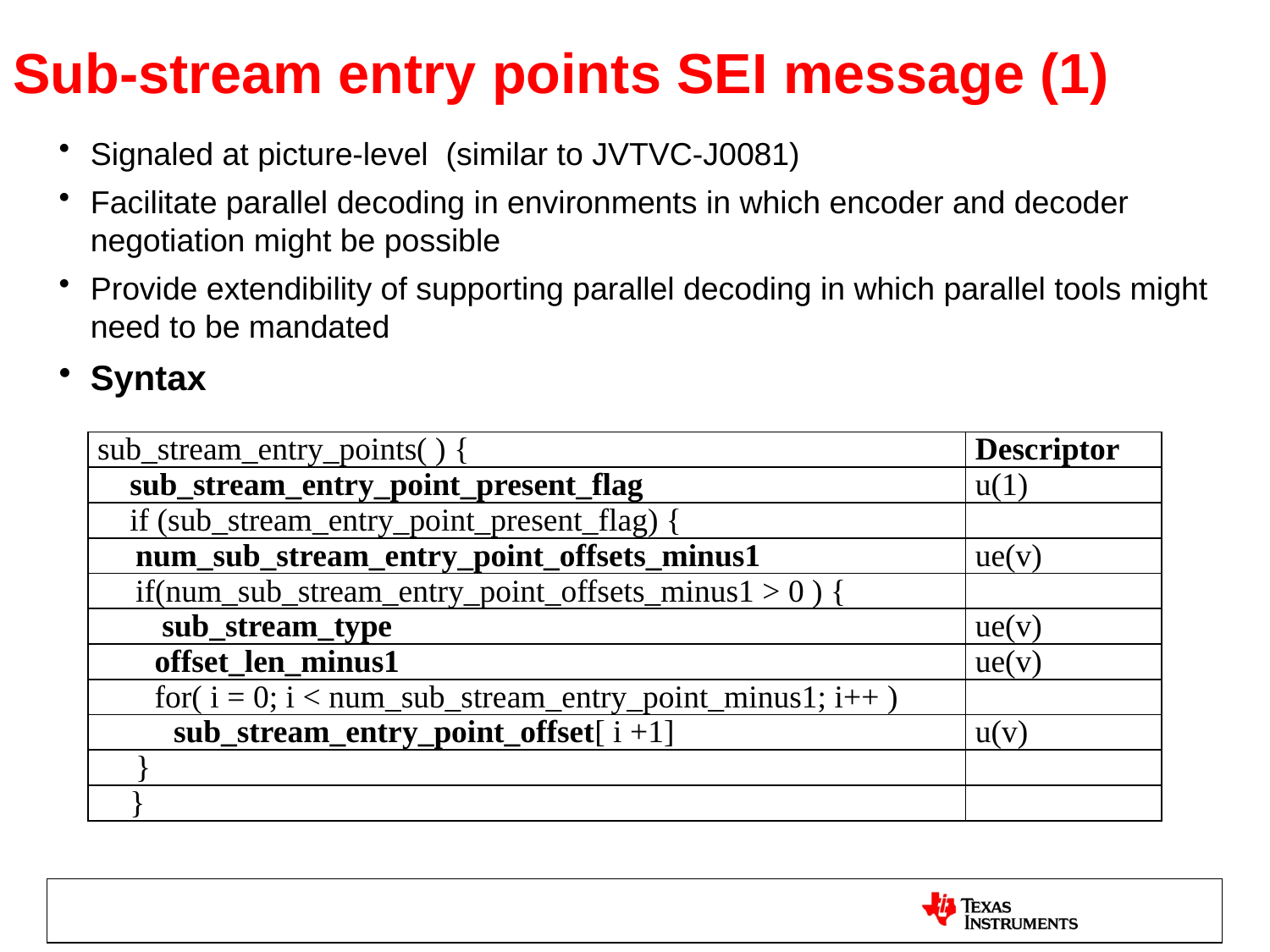

# Sub-stream entry points SEI message (1)
Signaled at picture-level  (similar to JVTVC-J0081)
Facilitate parallel decoding in environments in which encoder and decoder negotiation might be possible
Provide extendibility of supporting parallel decoding in which parallel tools might need to be mandated
Syntax
| sub\_stream\_entry\_points( ) { | Descriptor |
| --- | --- |
| sub\_stream\_entry\_point\_present\_flag | u(1) |
| if (sub\_stream\_entry\_point\_present\_flag) { |  |
| num\_sub\_stream\_entry\_point\_offsets\_minus1 | ue(v) |
| if(num\_sub\_stream\_entry\_point\_offsets\_minus1 > 0 ) { |  |
| sub\_stream\_type | ue(v) |
| offset\_len\_minus1 | ue(v) |
| for( i = 0; i < num\_sub\_stream\_entry\_point\_minus1; i++ ) |  |
| sub\_stream\_entry\_point\_offset[ i +1] | u(v) |
| } |  |
| } |  |